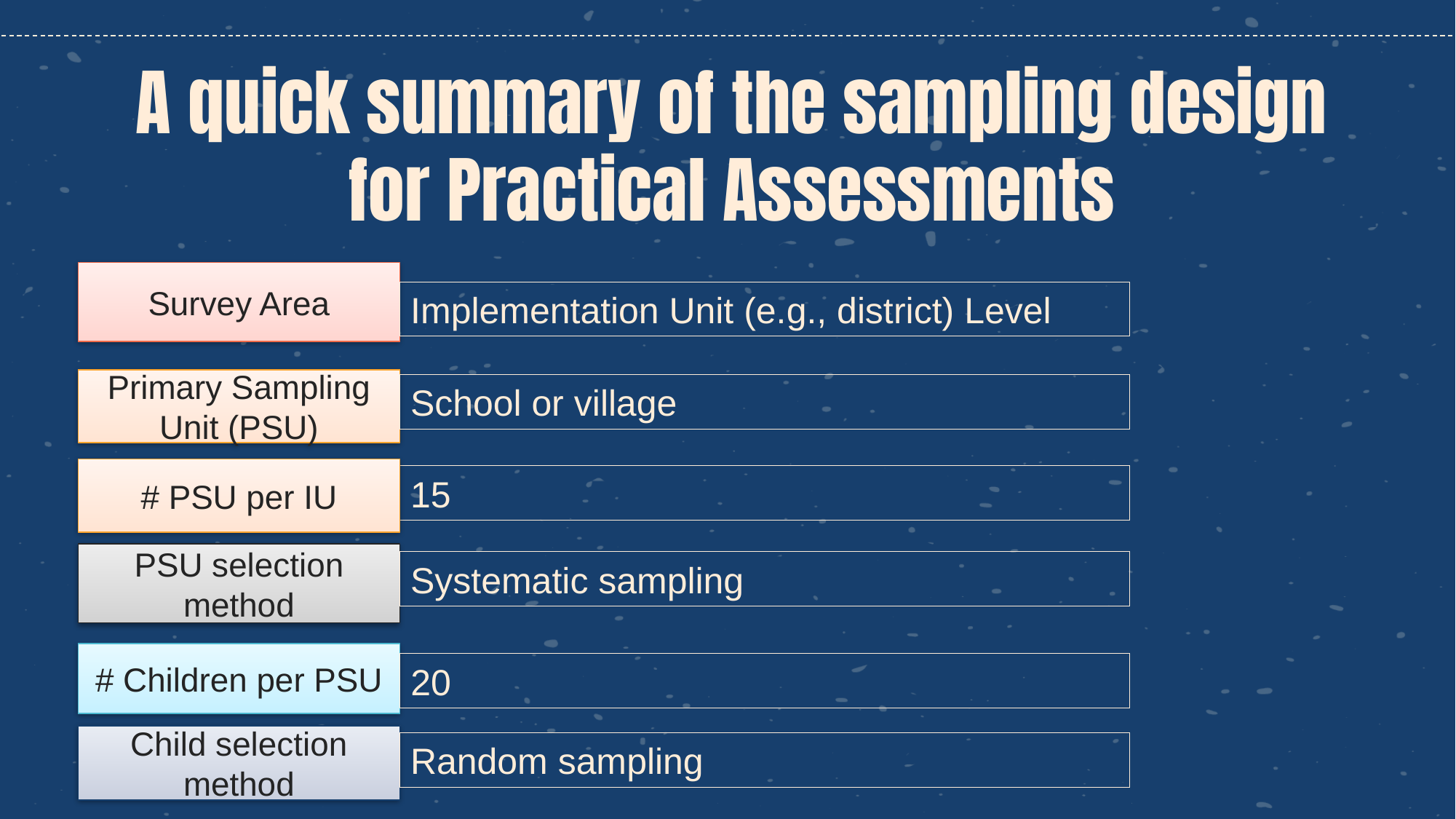

# A quick summary of the sampling design for Practical Assessments
Survey Area
Implementation Unit (e.g., district) Level
Primary Sampling Unit (PSU)
School or village
# PSU per IU
15
PSU selection method
Systematic sampling
# Children per PSU
20
Child selection method
Random sampling